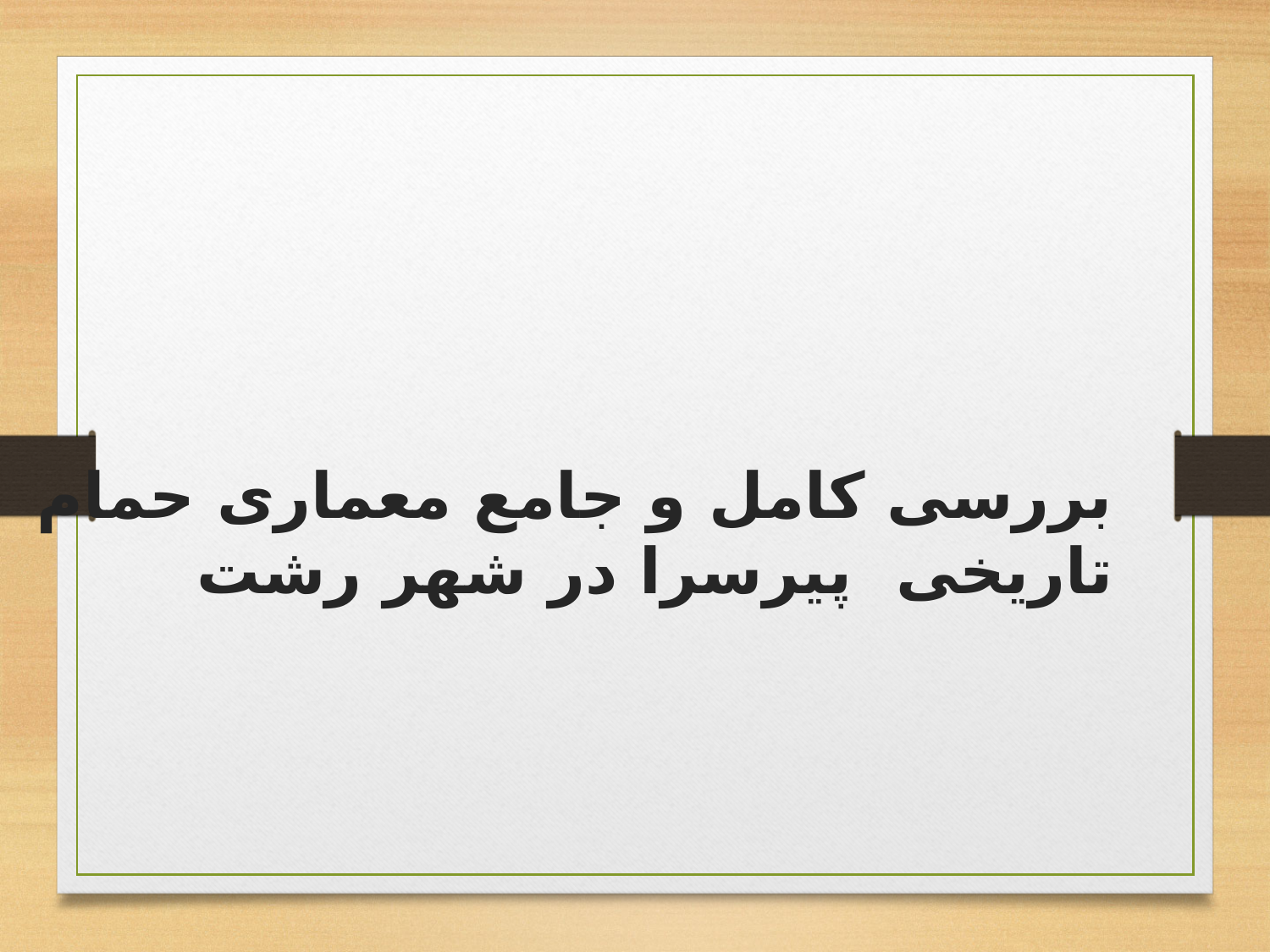

بررسی کامل و جامع معماری حمام تاریخی  پیرسرا در شهر رشت